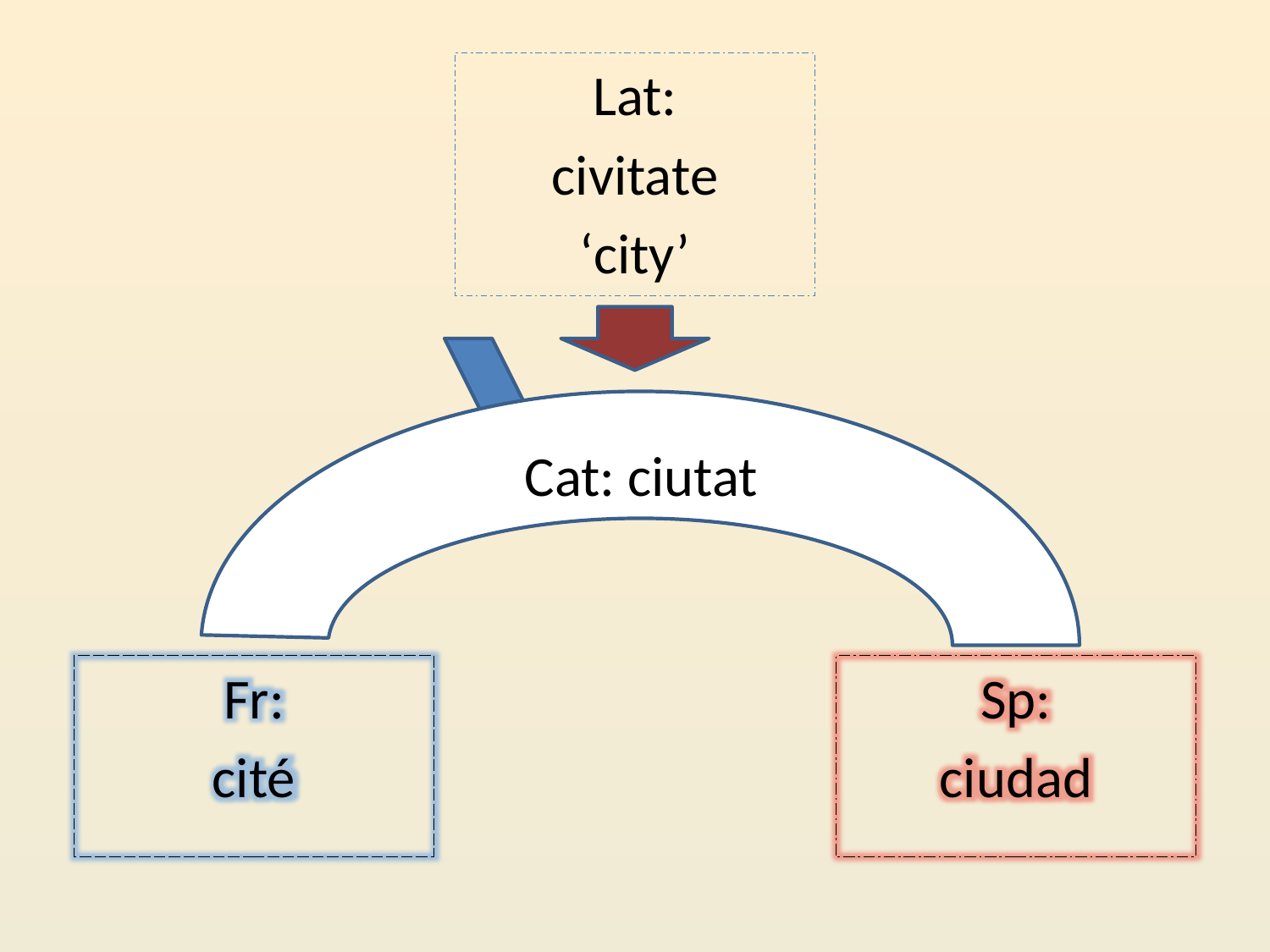

Lat:
civitate
‘city’

       Cat: ciutat
Fr:
cité

Sp:
ciudad